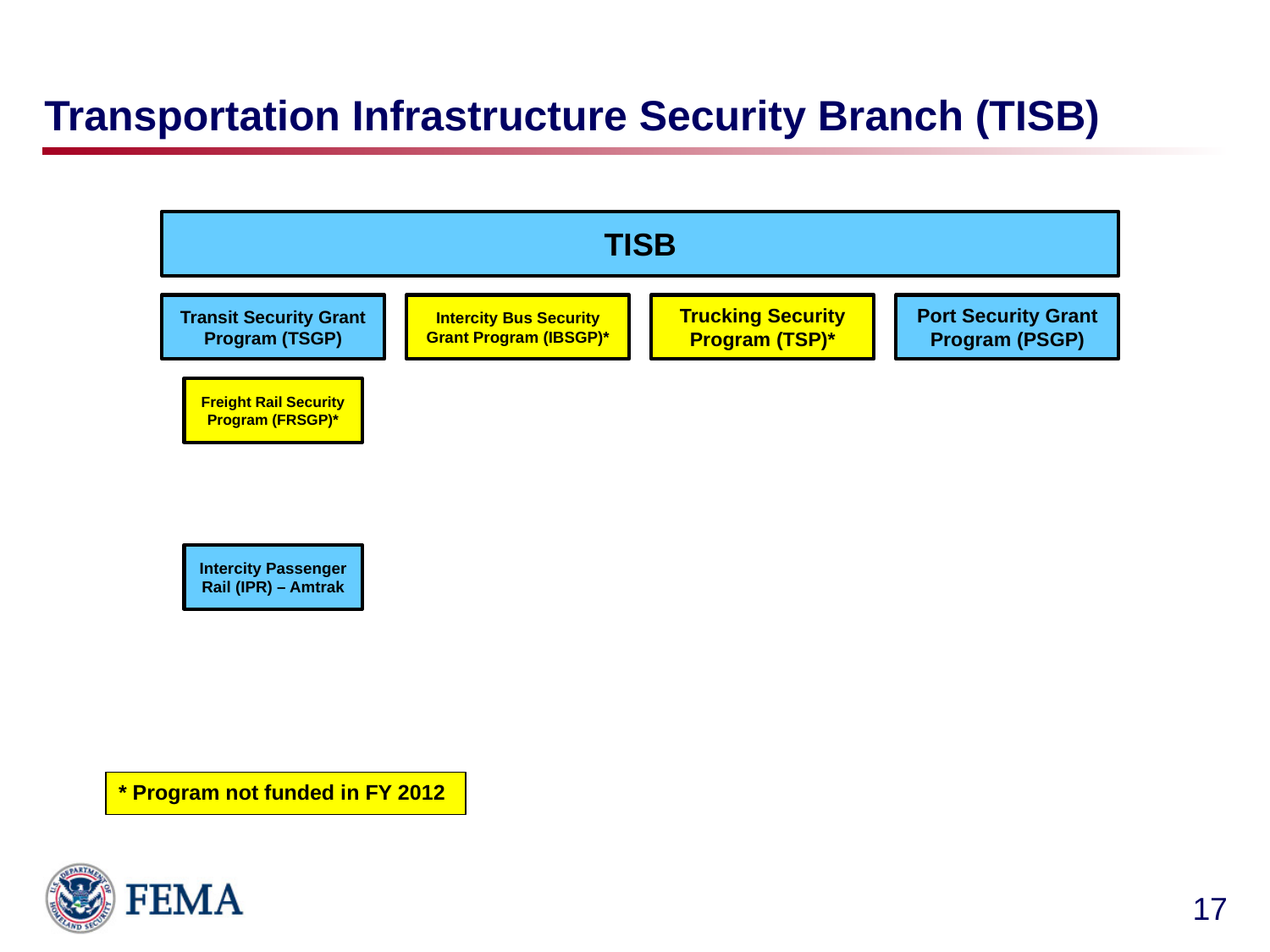

# Transportation Infrastructure Security Branch (TISB)
TISB
Transit Security Grant Program (TSGP)
Port Security Grant Program (PSGP)
Trucking Security Program (TSP)*
Intercity Bus Security Grant Program (IBSGP)*
Intercity Passenger Rail (IPR) – Amtrak
Freight Rail Security Program (FRSGP)*
* Program not funded in FY 2012
17